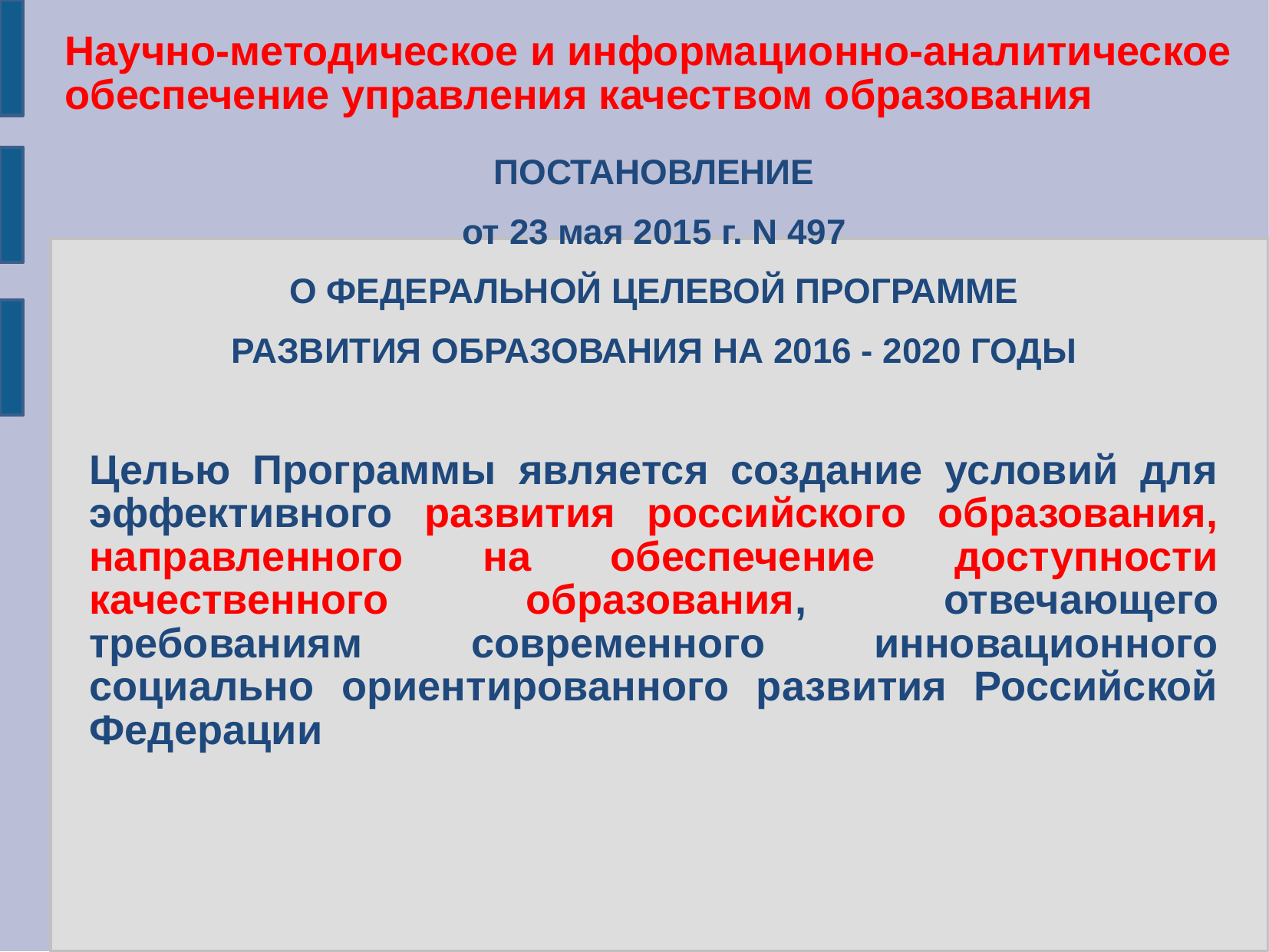

# Научно-методическое и информационно-аналитическое обеспечение управления качеством образования
ПОСТАНОВЛЕНИЕ
от 23 мая 2015 г. N 497
О ФЕДЕРАЛЬНОЙ ЦЕЛЕВОЙ ПРОГРАММЕ
РАЗВИТИЯ ОБРАЗОВАНИЯ НА 2016 - 2020 ГОДЫ

Целью Программы является создание условий для эффективного развития российского образования, направленного на обеспечение доступности качественного образования, отвечающего требованиям современного инновационного социально ориентированного развития Российской Федерации